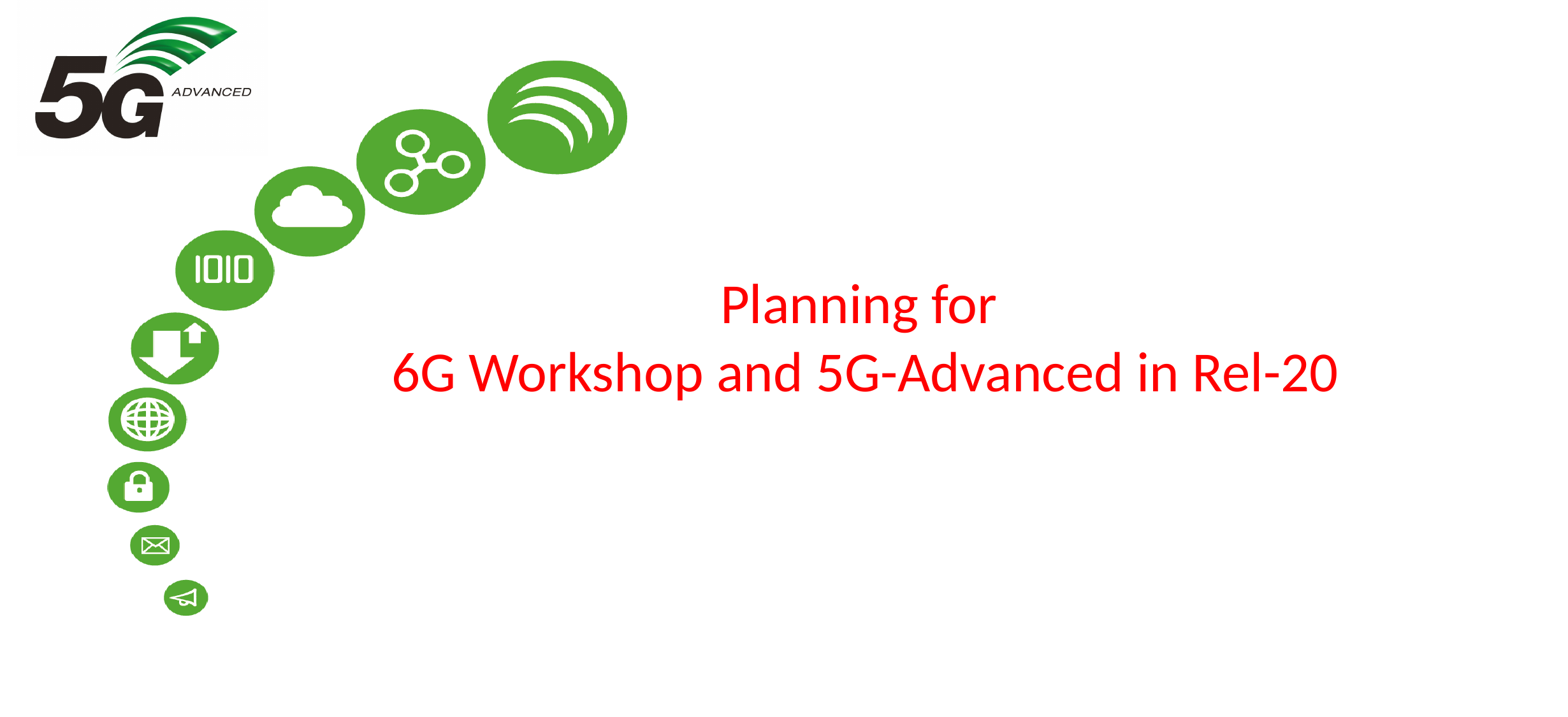

# Planning for 6G Workshop and 5G-Advanced in Rel-20